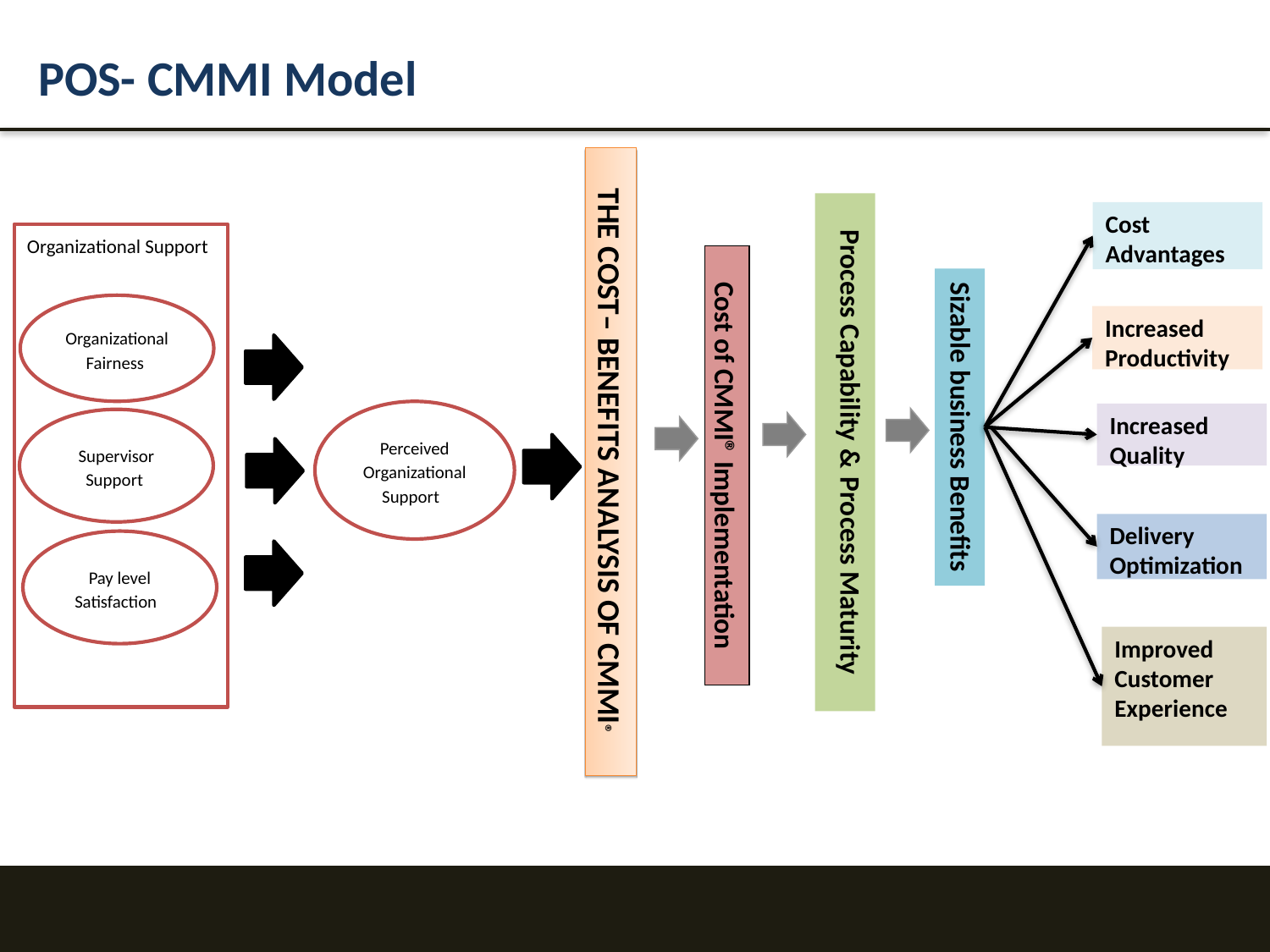

POS- CMMI Model
Cost Advantages
Organizational Support

Organizational Fairness
Increased Productivity

Perceived Organizational Support
Sizable business Benefits
Increased Quality

Supervisor Support

Process Capability & Process Maturity

THE COST– BENEFITS ANALYSIS OF CMMI®

Cost of CMMI® Implementation

Delivery Optimization
Pay level Satisfaction

Improved
Customer Experience